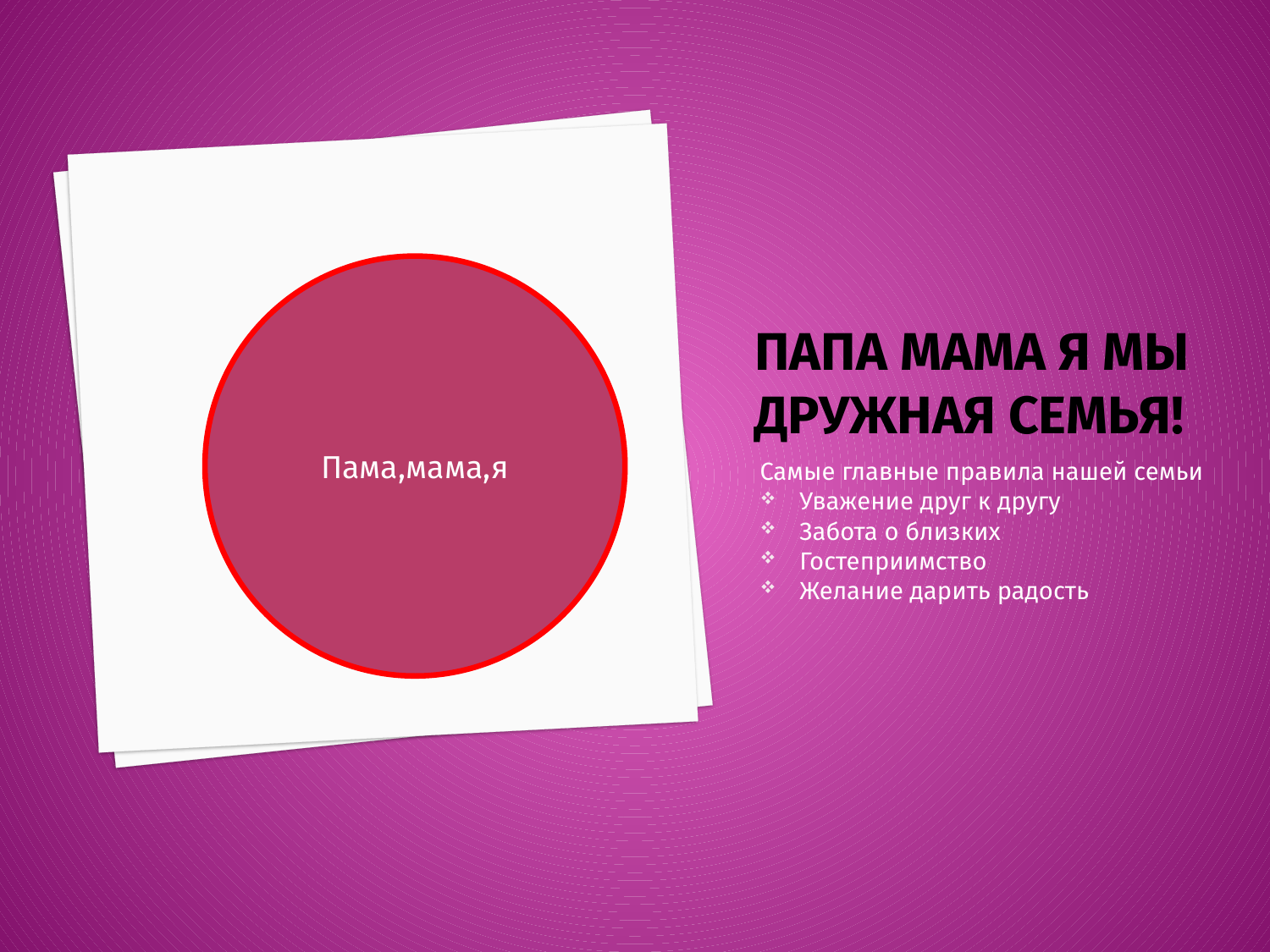

# Папа мама я мы дружная семья!
Пама,мама,я
Самые главные правила нашей семьи
Уважение друг к другу
Забота о близких
Гостеприимство
Желание дарить радость